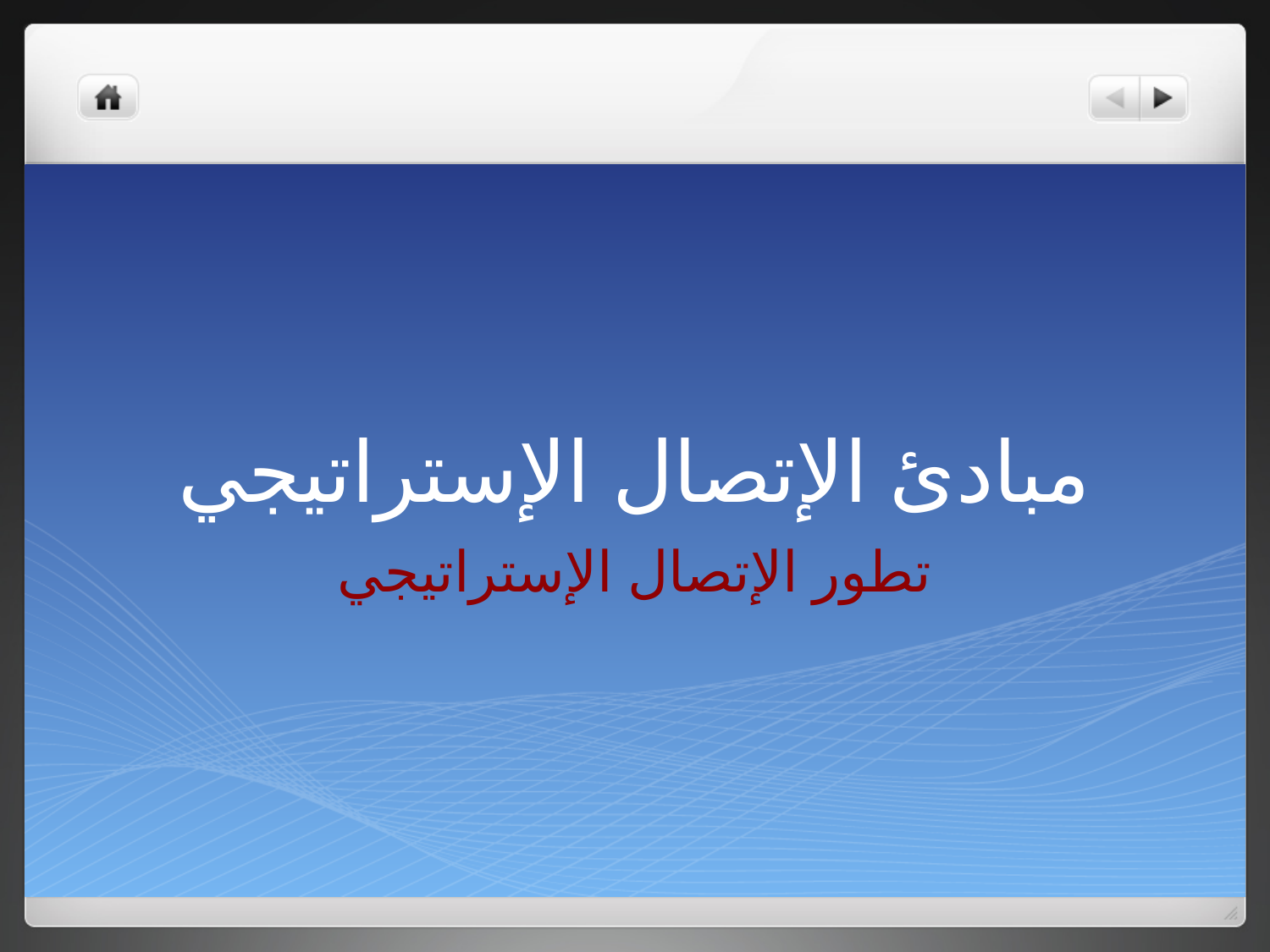

# مبادئ الإتصال الإستراتيجي
تطور الإتصال الإستراتيجي